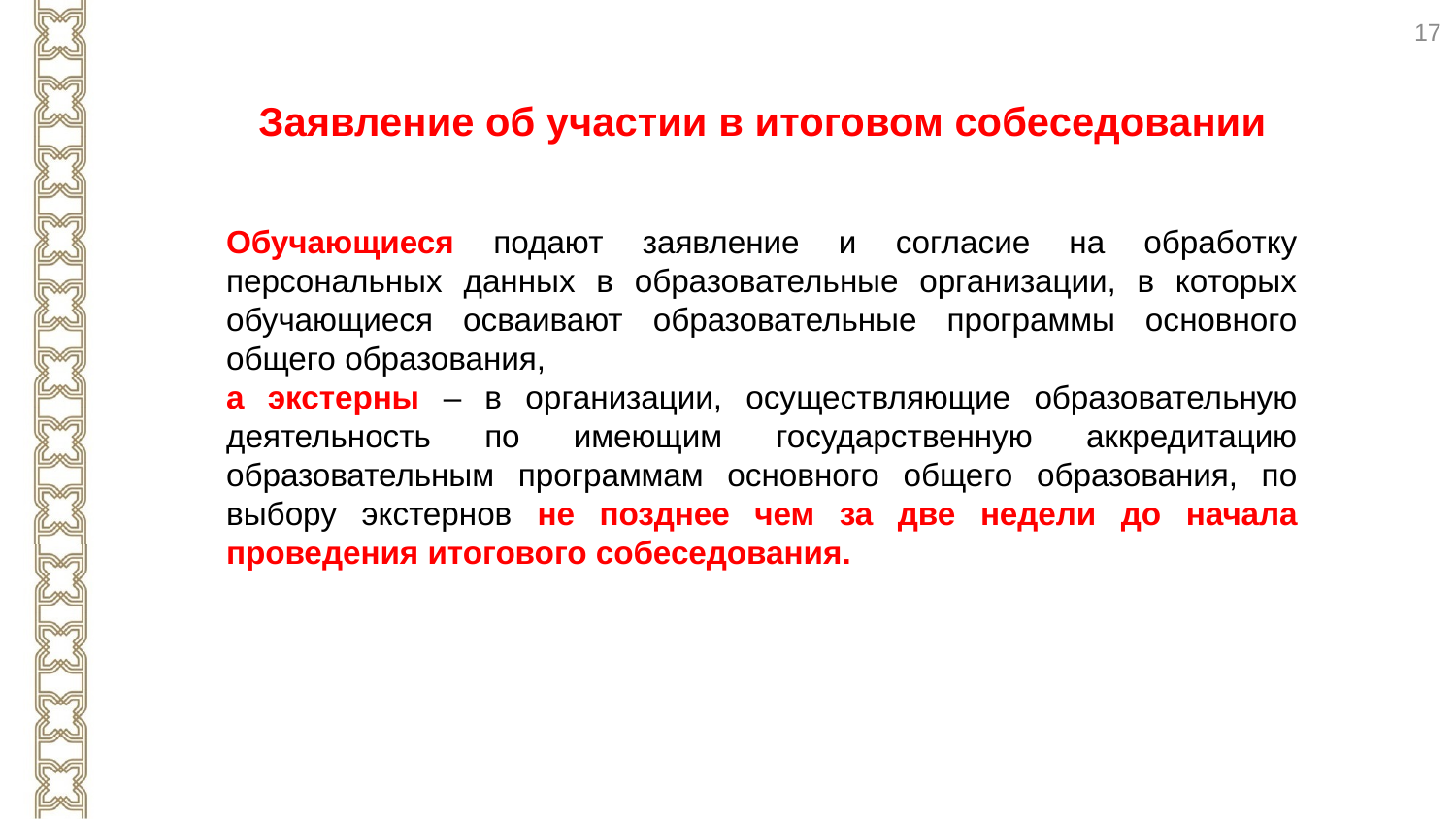

17
Заявление об участии в итоговом собеседовании

Обучающиеся подают заявление и согласие на обработку персональных данных в образовательные организации, в которых обучающиеся осваивают образовательные программы основного общего образования,
а экстерны – в организации, осуществляющие образовательную деятельность по имеющим государственную аккредитацию образовательным программам основного общего образования, по выбору экстернов не позднее чем за две недели до начала проведения итогового собеседования.